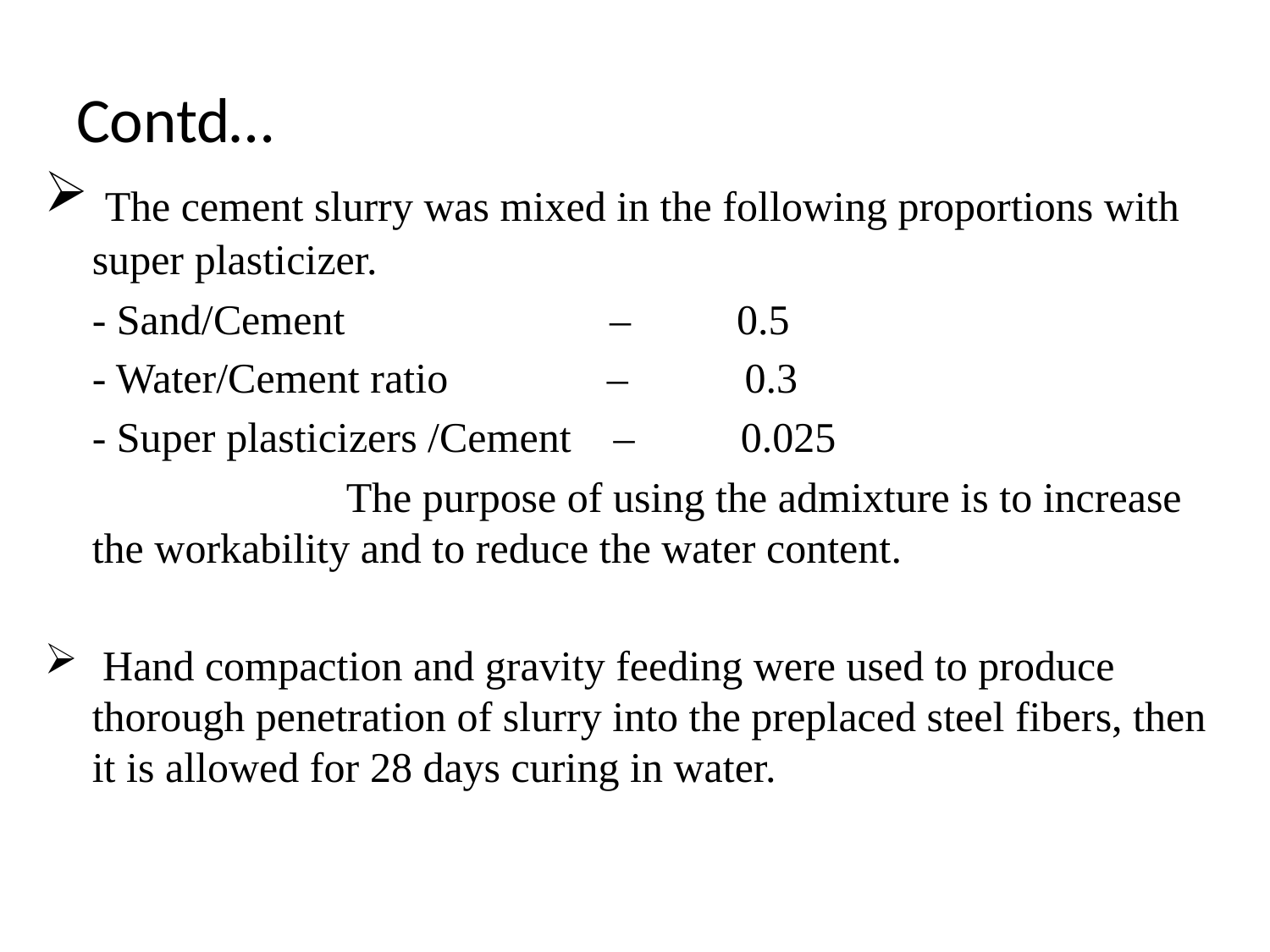

# Contd…
 The cement slurry was mixed in the following proportions with super plasticizer.
 	- Sand/Cement                         –          0.5
	- Water/Cement ratio               –           0.3
	- Super plasticizers /Cement    –          0.025
			The purpose of using the admixture is to increase the workability and to reduce the water content.

 Hand compaction and gravity feeding were used to produce thorough penetration of slurry into the preplaced steel fibers, then it is allowed for 28 days curing in water.